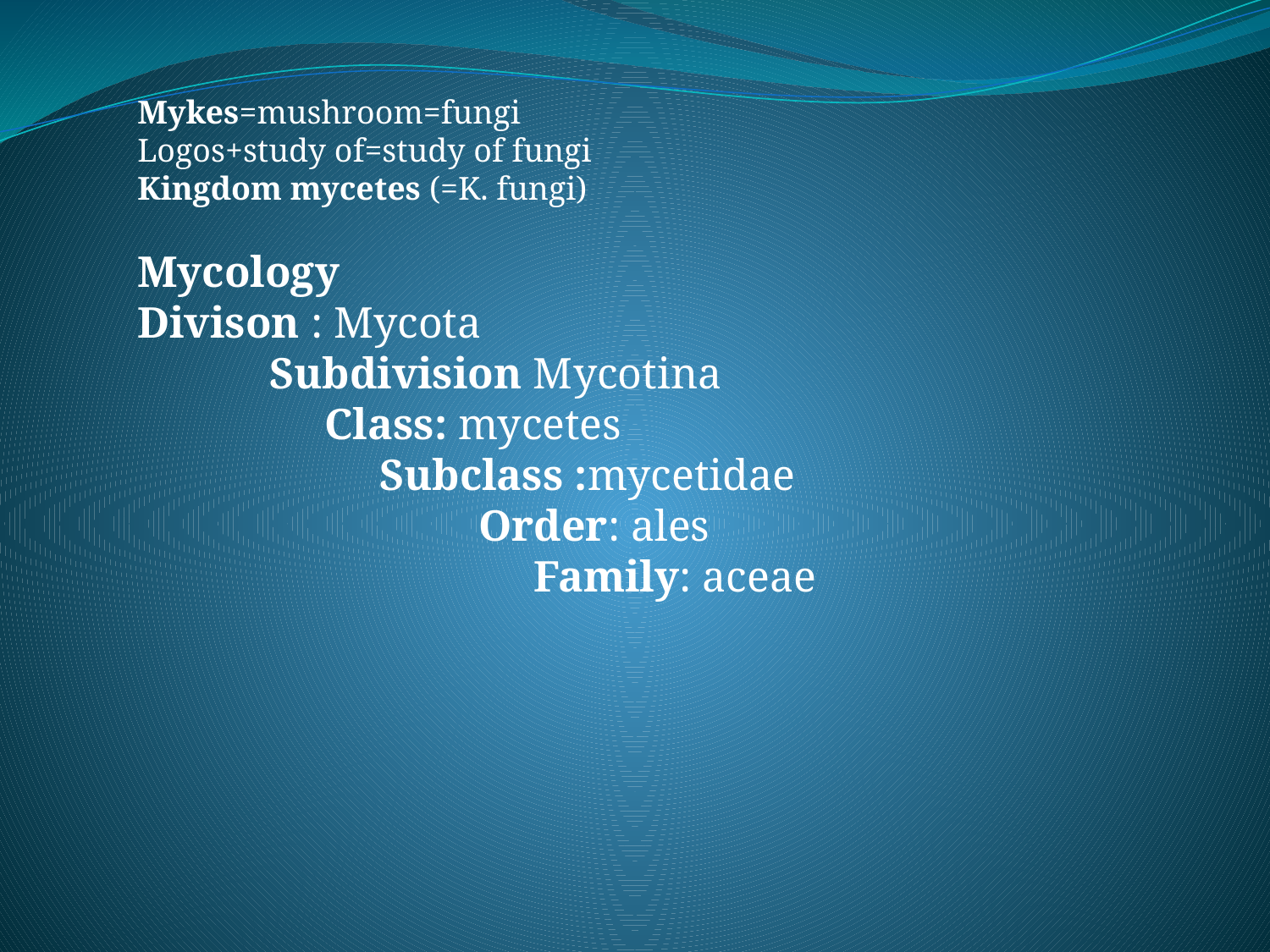

Mycology
Divison : Mycota
            Subdivision Mycotina
                 Class: mycetes
                      Subclass :mycetidae
                               Order: ales
                                    Family: aceae

Mykes=mushroom=fungi
Logos+study of=study of fungi
Kingdom mycetes (=K. fungi)